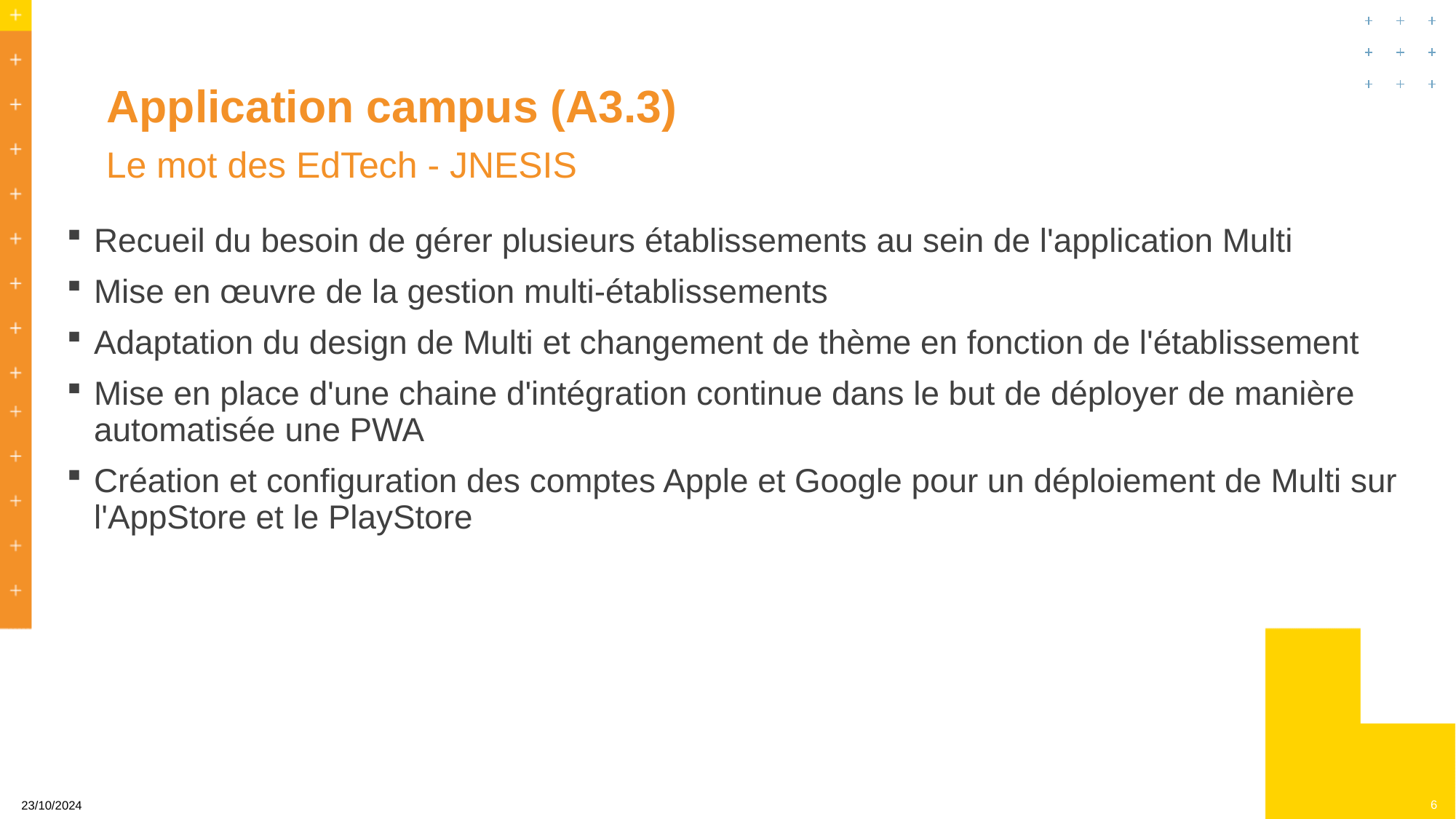

# Application campus (A3.3)

Le mot des EdTech - JNESIS

Recueil du besoin de gérer plusieurs établissements au sein de l'application Multi
Mise en œuvre de la gestion multi-établissements
Adaptation du design de Multi et changement de thème en fonction de l'établissement
Mise en place d'une chaine d'intégration continue dans le but de déployer de manière automatisée une PWA
Création et configuration des comptes Apple et Google pour un déploiement de Multi sur l'AppStore et le PlayStore

6
23/10/2024